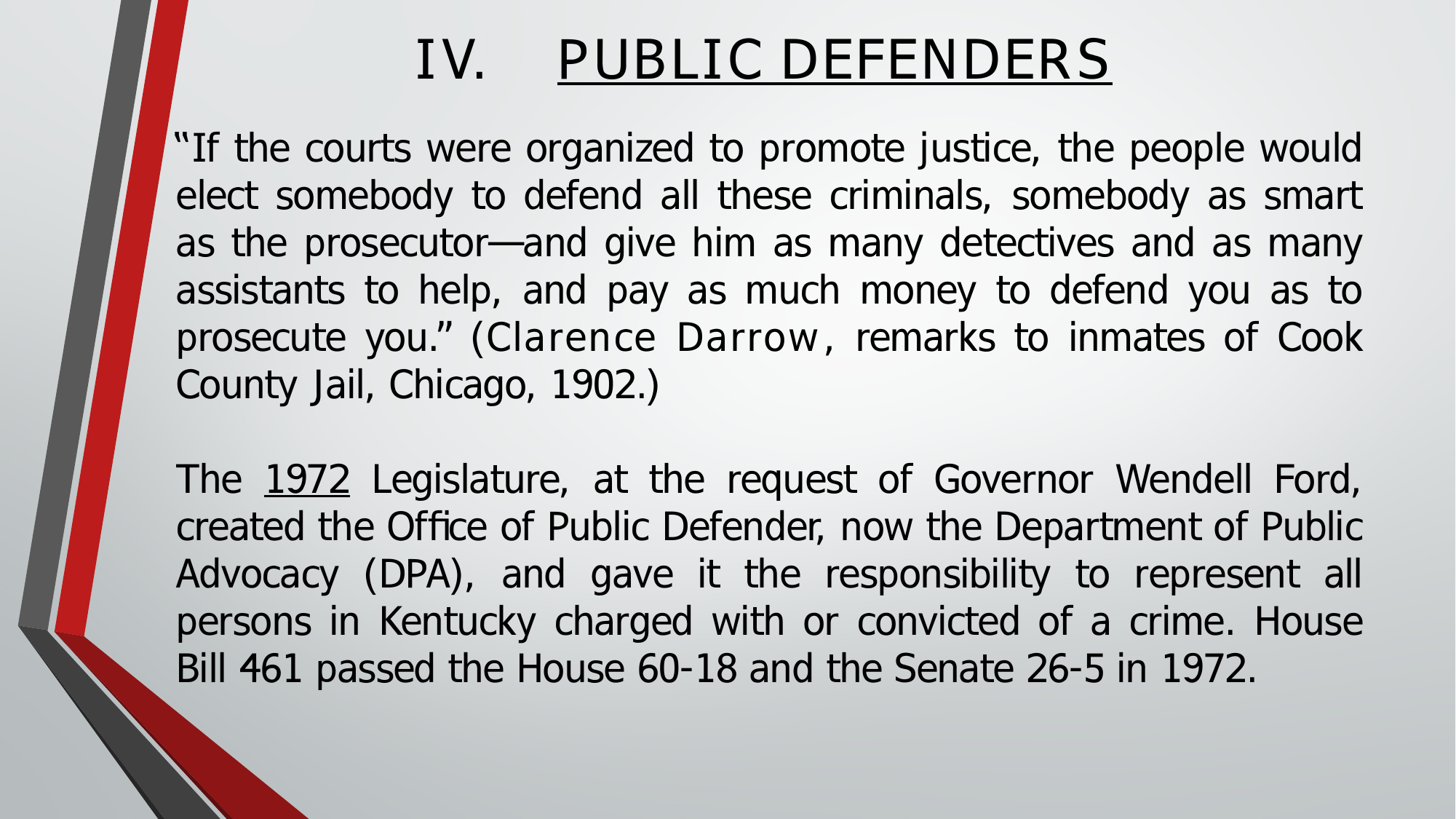

IV.    PUBLIC DEFENDERS

“If the courts were organized to promote justice, the people would elect somebody to defend all these criminals, somebody as smart as the prosecutor—and give him as many detectives and as many assistants to help, and pay as much money to defend you as to prosecute you.” (Clarence Darrow, remarks to inmates of Cook County Jail, Chicago, 1902.)

The 1972 Legislature, at the request of Governor Wendell Ford, created the Office of Public Defender, now the Department of Public Advocacy (DPA), and gave it the responsibility to represent all persons in Kentucky charged with or convicted of a crime. House Bill 461 passed the House 60-18 and the Senate 26-5 in 1972.